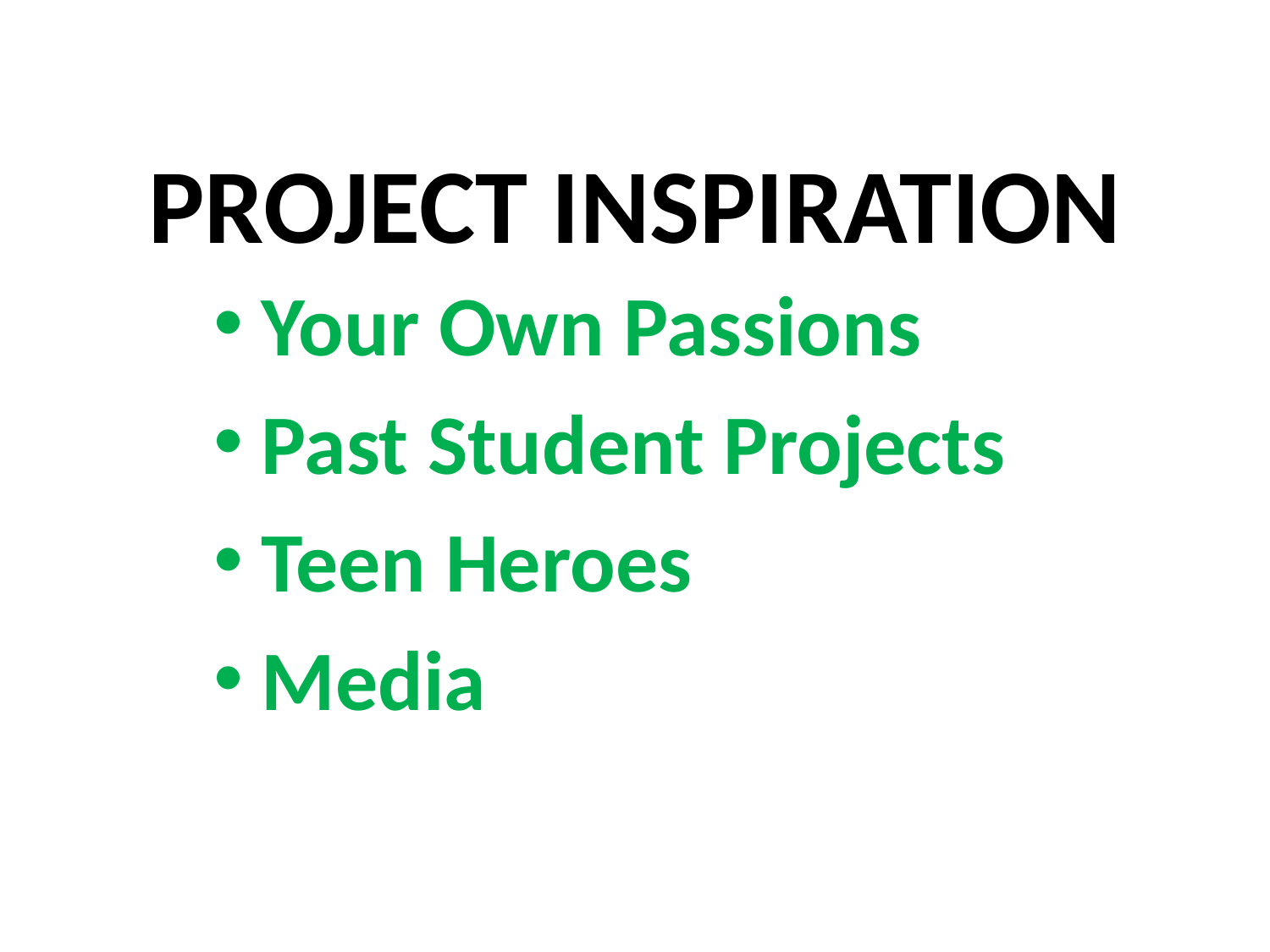

# PROJECT INSPIRATION
Your Own Passions
Past Student Projects
Teen Heroes
Media